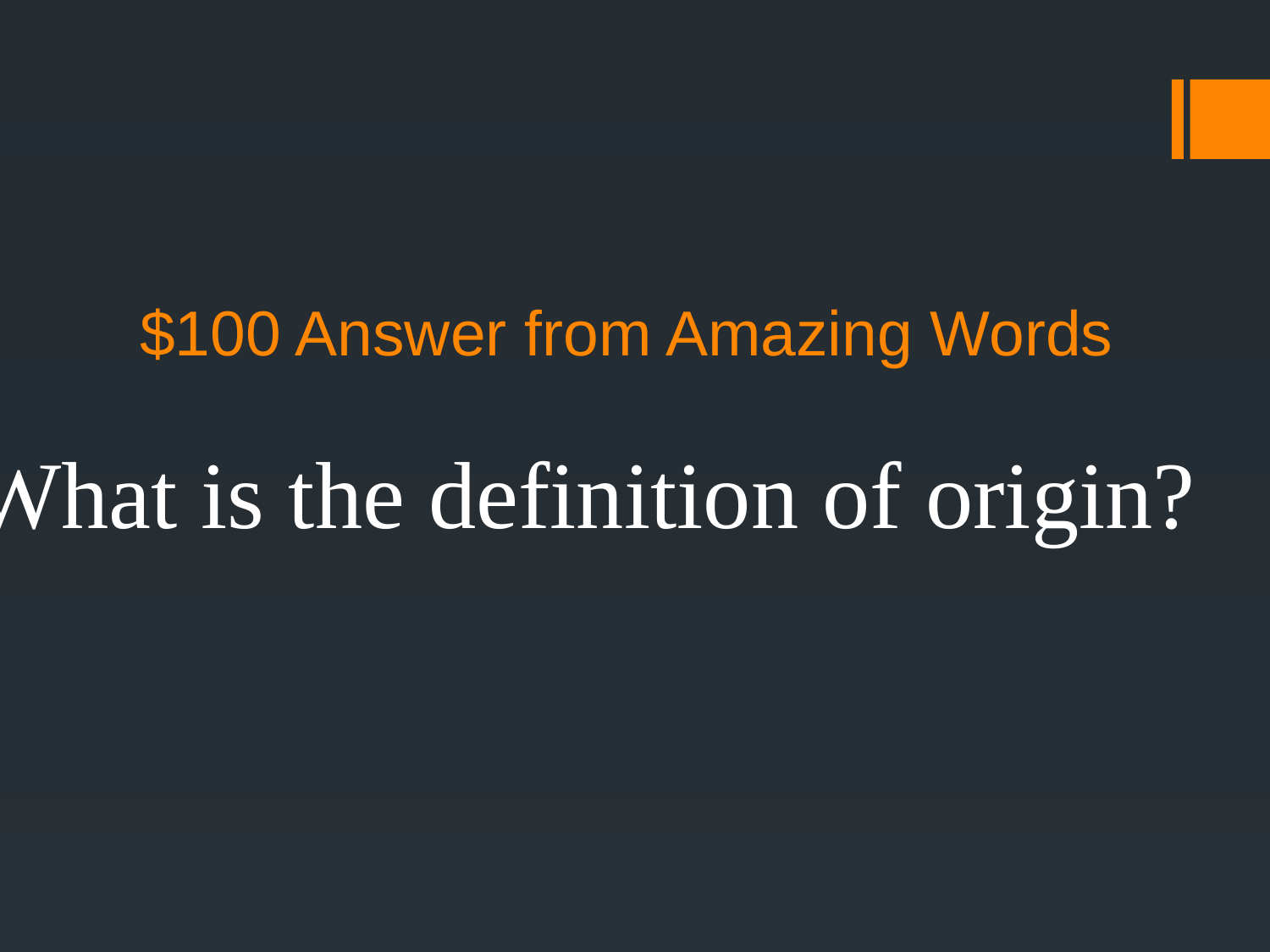

# $100 Answer from Amazing Words
What is the definition of origin?